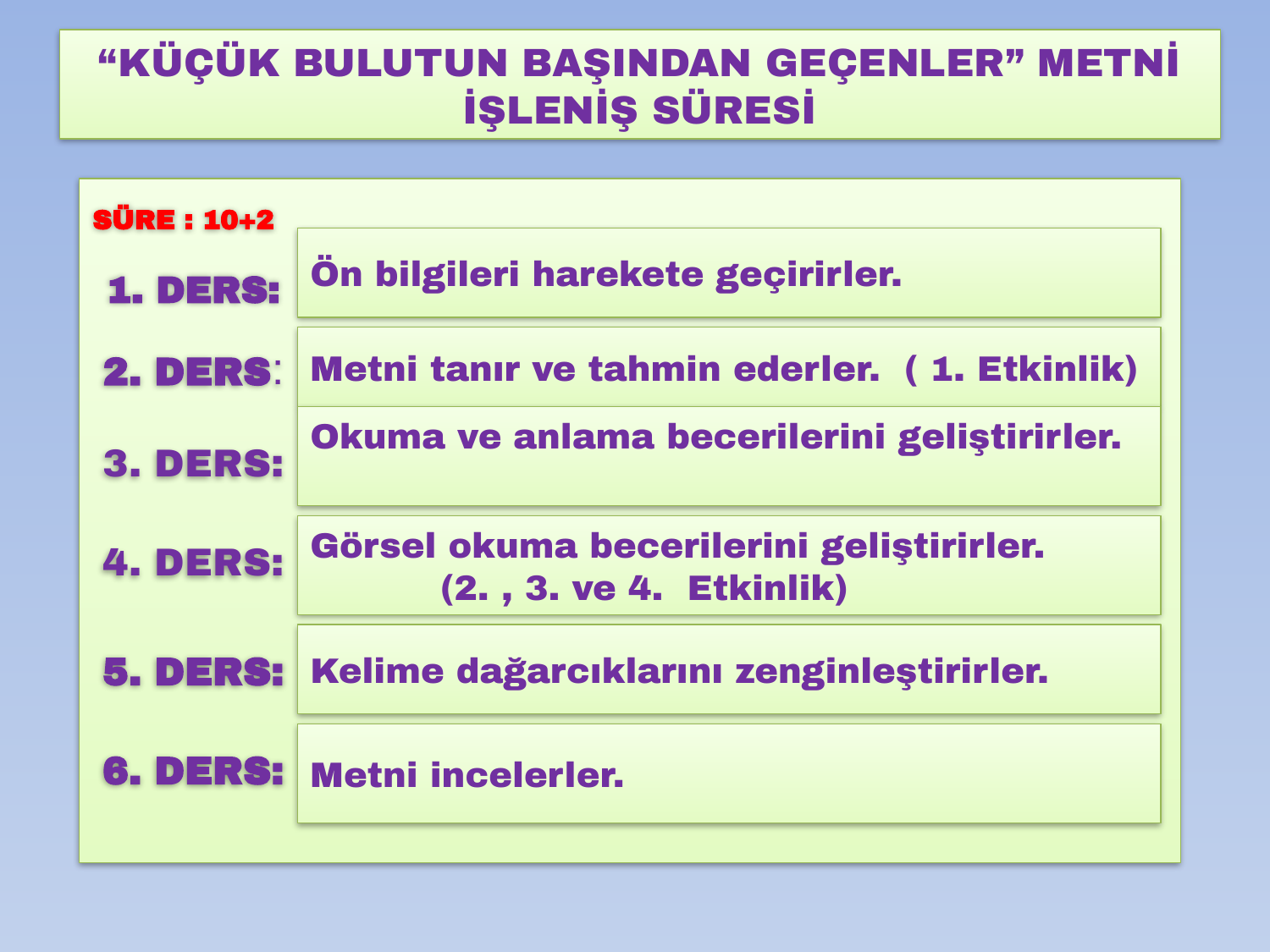

“KÜÇÜK BULUTUN BAŞINDAN GEÇENLER” METNİ İŞLENİŞ SÜRESİ

SÜRE : 10+2
Ön bilgileri harekete geçirirler.
1. DERS:
2. DERS:
Metni tanır ve tahmin ederler.  ( 1. Etkinlik)
Okuma ve anlama becerilerini geliştirirler.
3. DERS:
4. DERS:
Görsel okuma becerilerini geliştirirler.                    (2. , 3. ve 4.  Etkinlik)
5. DERS:
Kelime dağarcıklarını zenginleştirirler.
6. DERS:
Metni incelerler.